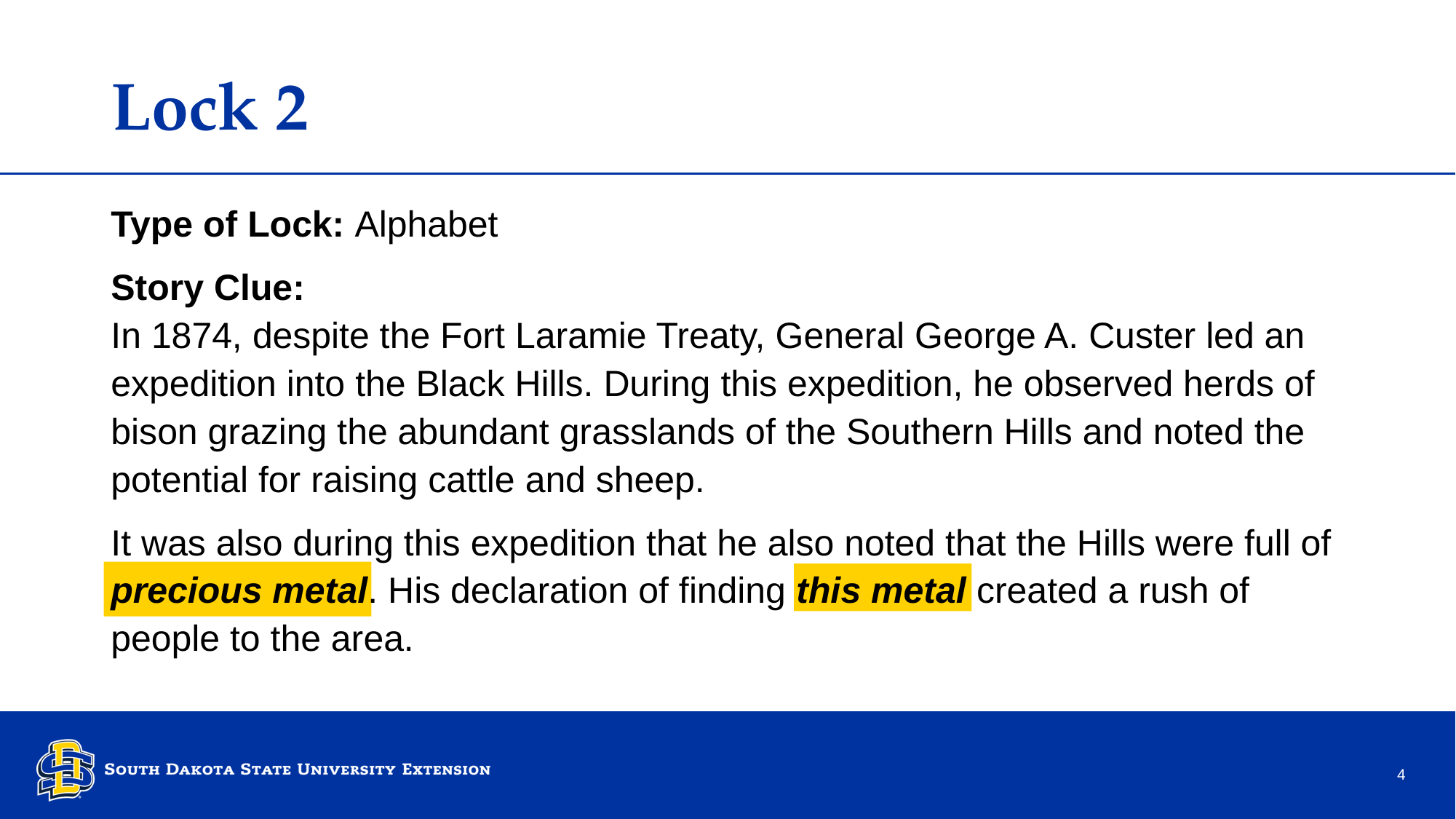

# Lock 2 – 1
Type of Lock: Alphabet
Story Clue:
In 1874, despite the Fort Laramie Treaty, General George A. Custer led an expedition into the Black Hills. During this expedition, he observed herds of bison grazing the abundant grasslands of the Southern Hills and noted the potential for raising cattle and sheep.
It was also during this expedition that he also noted that the Hills were full of precious metal. His declaration of finding this metal created a rush of people to the area.